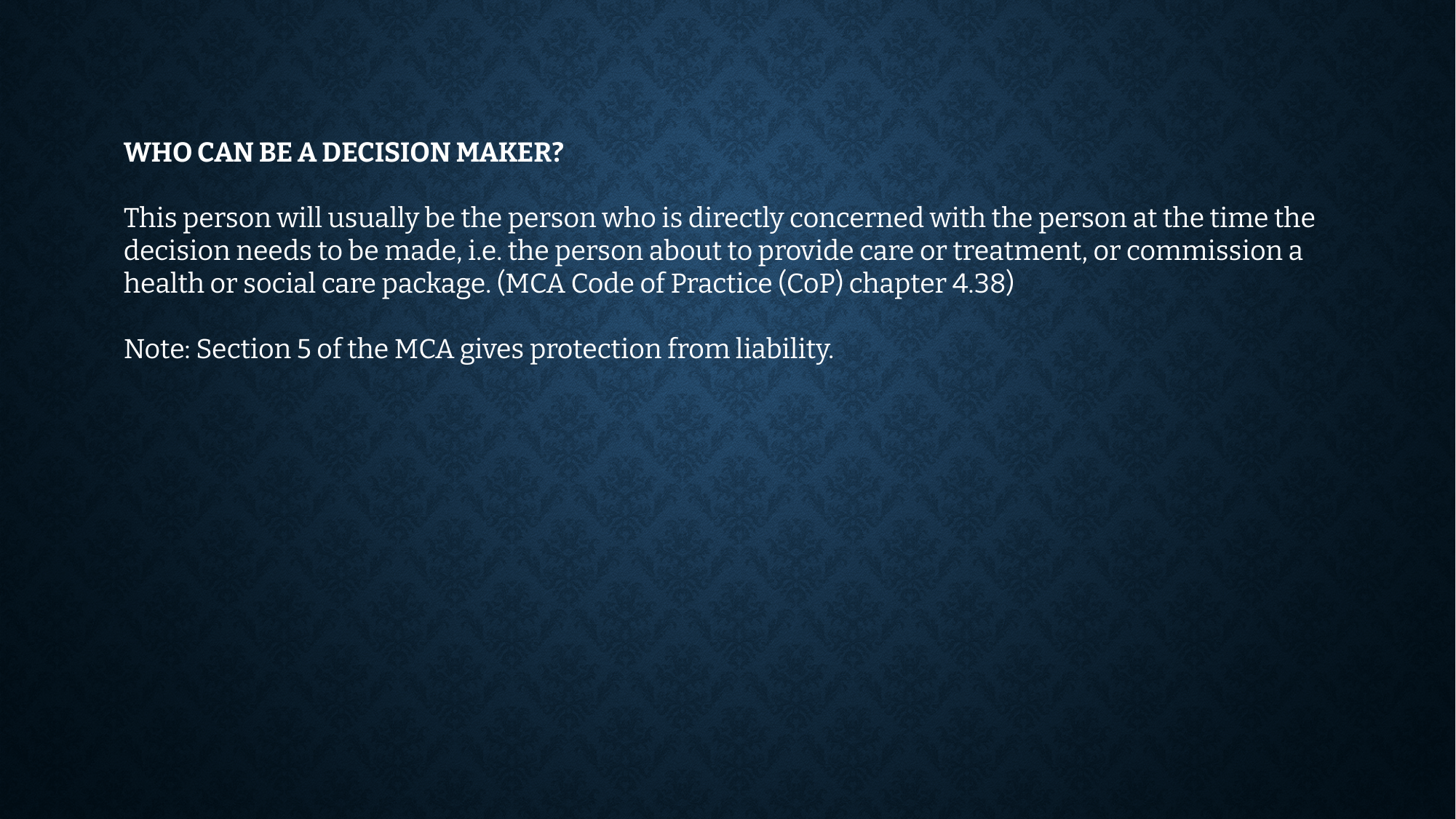

WHO CAN BE A DECISION MAKER?

This person will usually be the person who is directly concerned with the person at the time the decision needs to be made, i.e. the person about to provide care or treatment, or commission a health or social care package. (MCA Code of Practice (CoP) chapter 4.38)

Note: Section 5 of the MCA gives protection from liability.